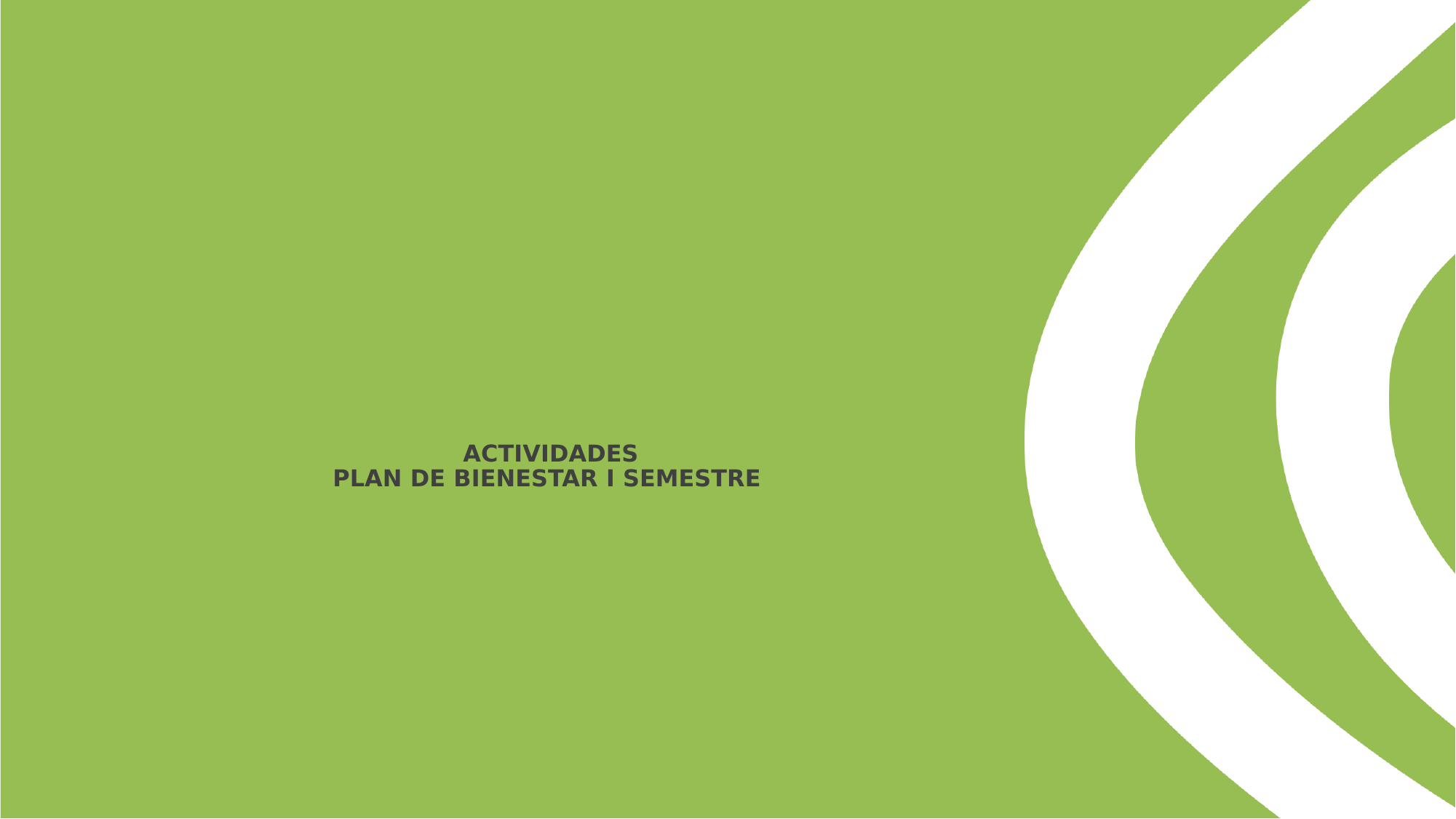

# ACTIVIDADES PLAN DE BIENESTAR I SEMESTRE